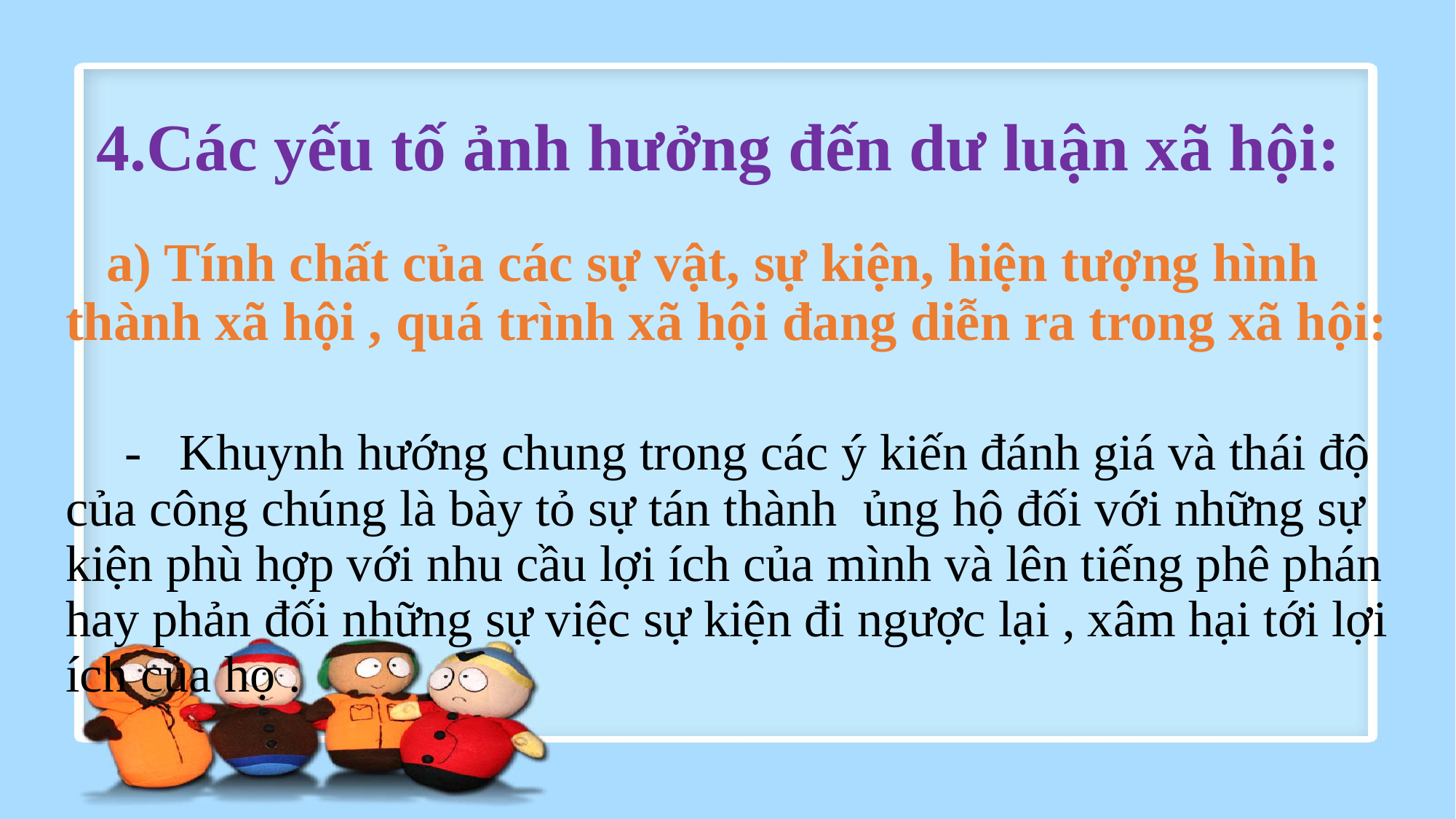

# 4.Các yếu tố ảnh hưởng đến dư luận xã hội:
       a) Tính chất của các sự vật, sự kiện, hiện tượng hình thành xã hội , quá trình xã hội đang diễn ra trong xã hội:
        -   Khuynh hướng chung trong các ý kiến đánh giá và thái độ của công chúng là bày tỏ sự tán thành  ủng hộ đối với những sự kiện phù hợp với nhu cầu lợi ích của mình và lên tiếng phê phán hay phản đối những sự việc sự kiện đi ngược lại , xâm hại tới lợi ích của họ .